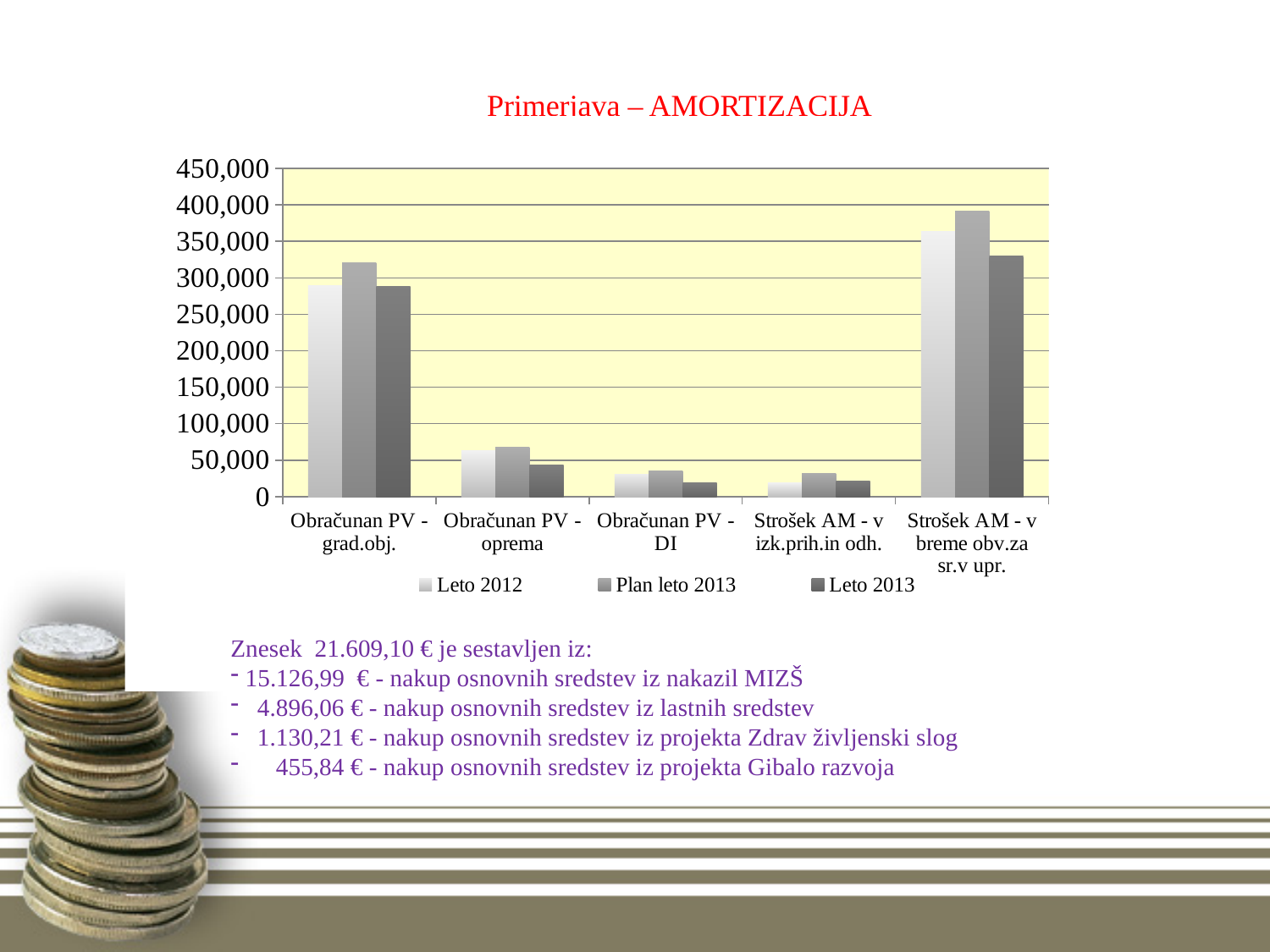

# Primerjava – AMORTIZACIJA

### Chart

| Category | Leto 2012 | Plan leto 2013 | Leto 2013 |
|---|---|---|---|
| Obračunan PV - grad.obj. | 288808.0 | 320808.0 | 288579.0 |
| Obračunan PV - oprema | 62897.0 | 67655.0 | 43964.0 |
| Obračunan PV - DI | 30806.0 | 35000.0 | 18654.0 |
| Strošek AM - v izk.prih.in odh. | 19290.0 | 31875.0 | 21609.0 |
| Strošek AM - v breme obv.za sr.v upr. | 363221.0 | 391588.0 | 329588.0 |
Znesek  21.609,10 € je sestavljen iz:
 15.126,99  € - nakup osnovnih sredstev iz nakazil MIZŠ
   4.896,06 € - nakup osnovnih sredstev iz lastnih sredstev
   1.130,21 € - nakup osnovnih sredstev iz projekta Zdrav življenski slog
      455,84 € - nakup osnovnih sredstev iz projekta Gibalo razvoja